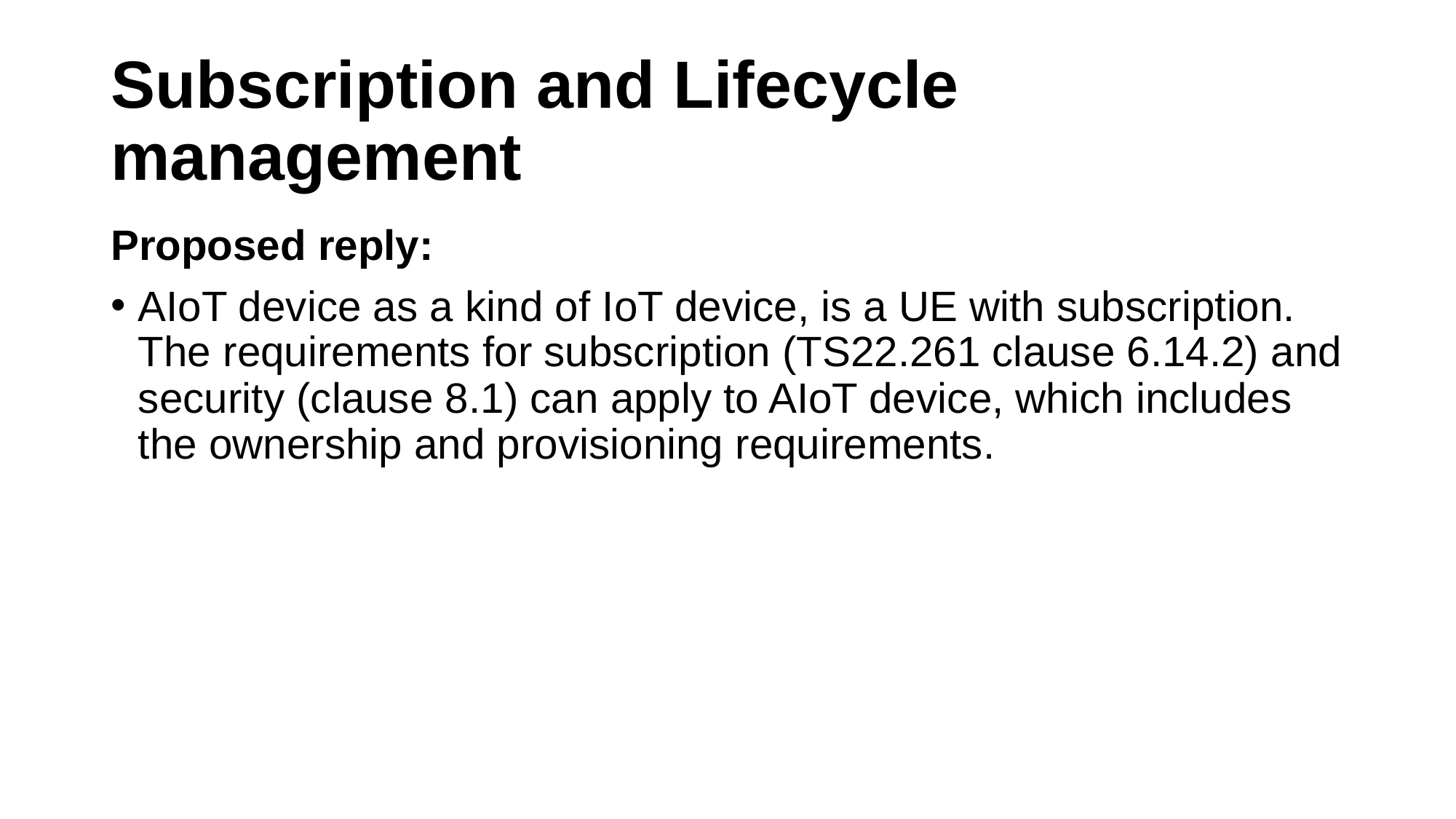

# Subscription and Lifecycle management
Proposed reply:
AIoT device as a kind of IoT device, is a UE with subscription. The requirements for subscription (TS22.261 clause 6.14.2) and security (clause 8.1) can apply to AIoT device, which includes the ownership and provisioning requirements.